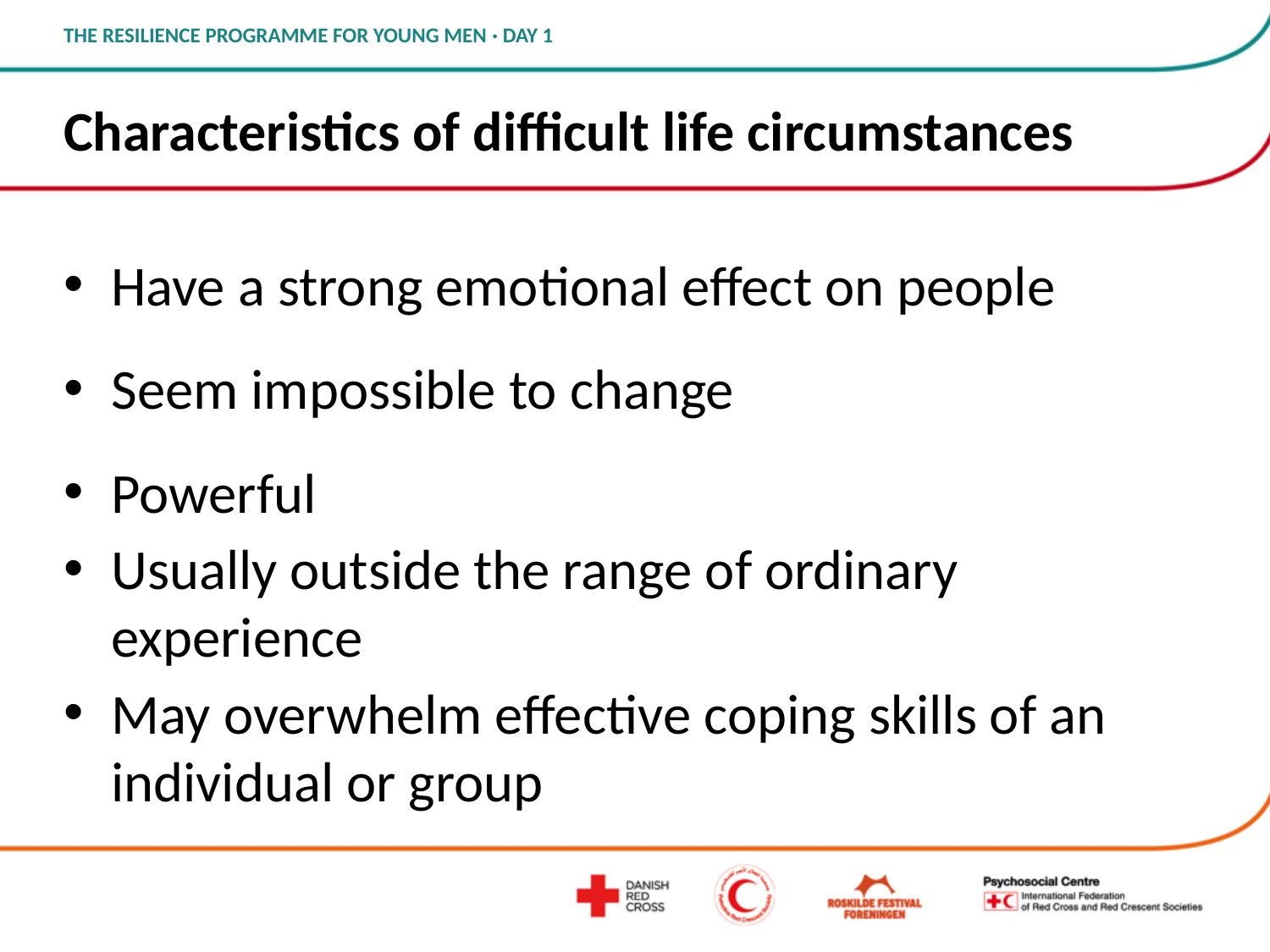

# Characteristics of difficult life circumstances
Have a strong emotional effect on people
Seem impossible to change
Powerful
Usually outside the range of ordinary experience
May overwhelm effective coping skills of an individual or group